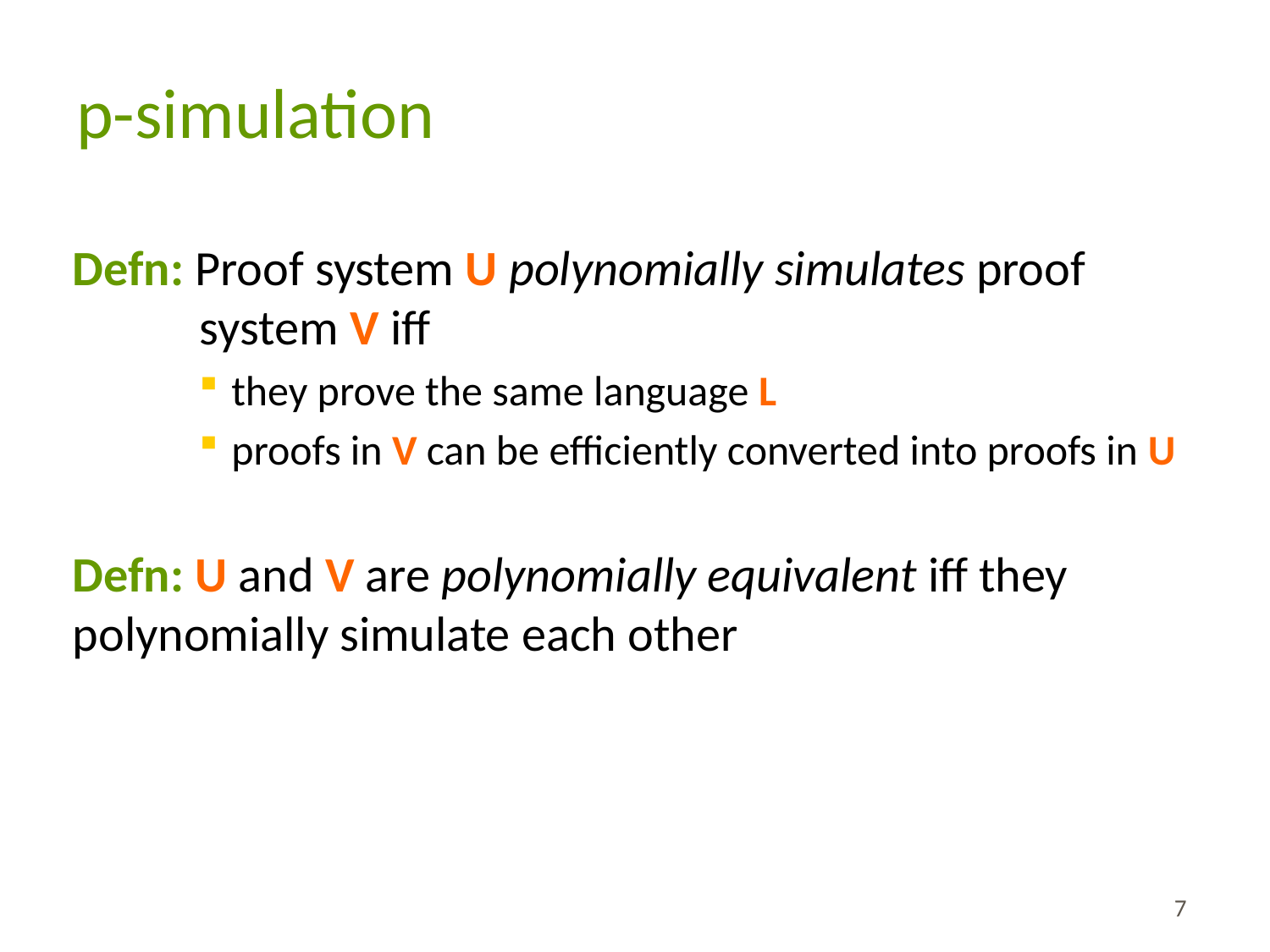

# p-simulation

Defn: Proof system U polynomially simulates proof 	system V iff
they prove the same language L
proofs in V can be efficiently converted into proofs in U

Defn: U and V are polynomially equivalent iff they 	polynomially simulate each other

7